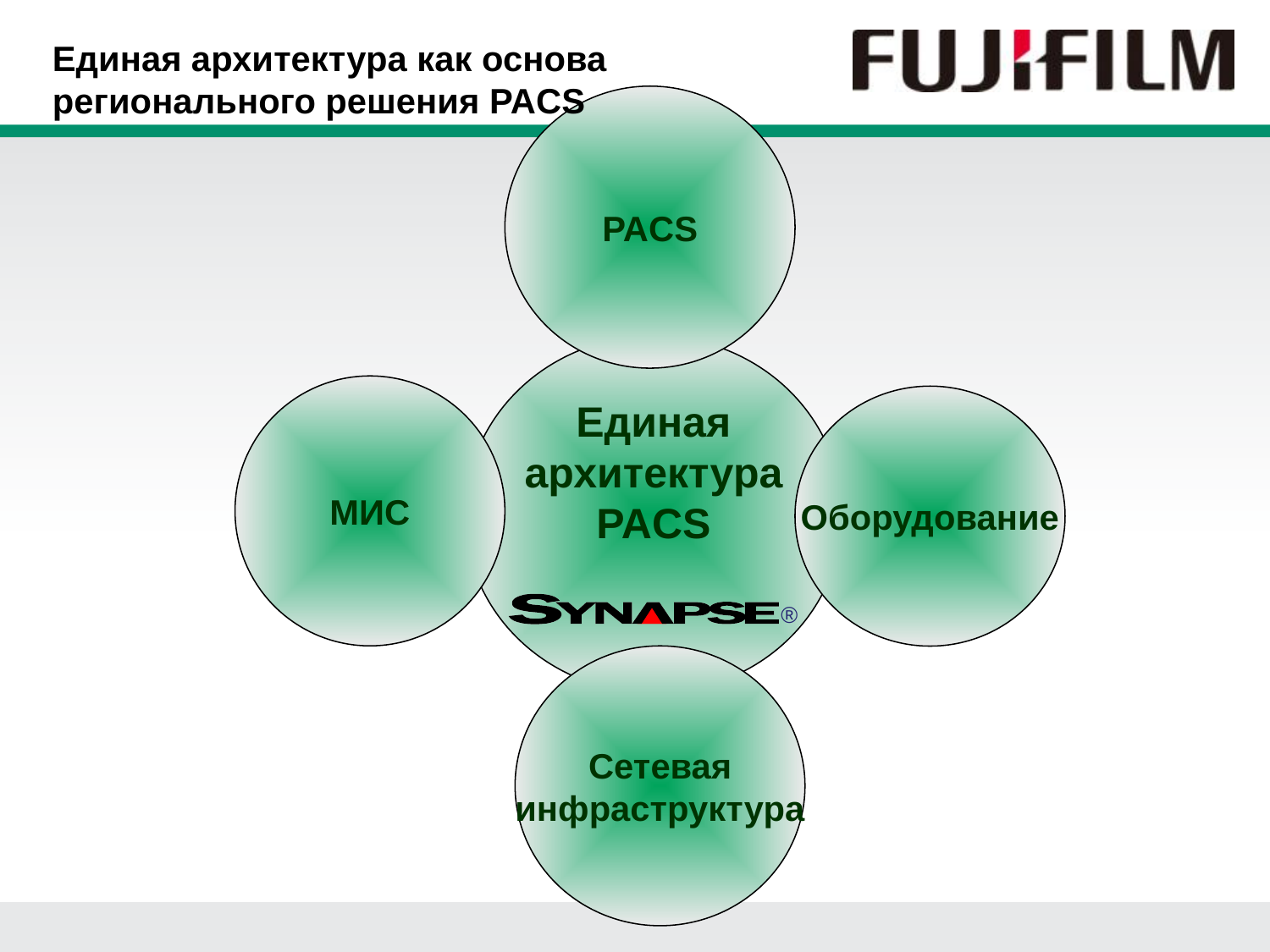

Единая архитектура как основа
регионального решения PACS
PACS
Единая
архитектура
PACS

®

МИС
Оборудование
Сетевая
инфраструктура